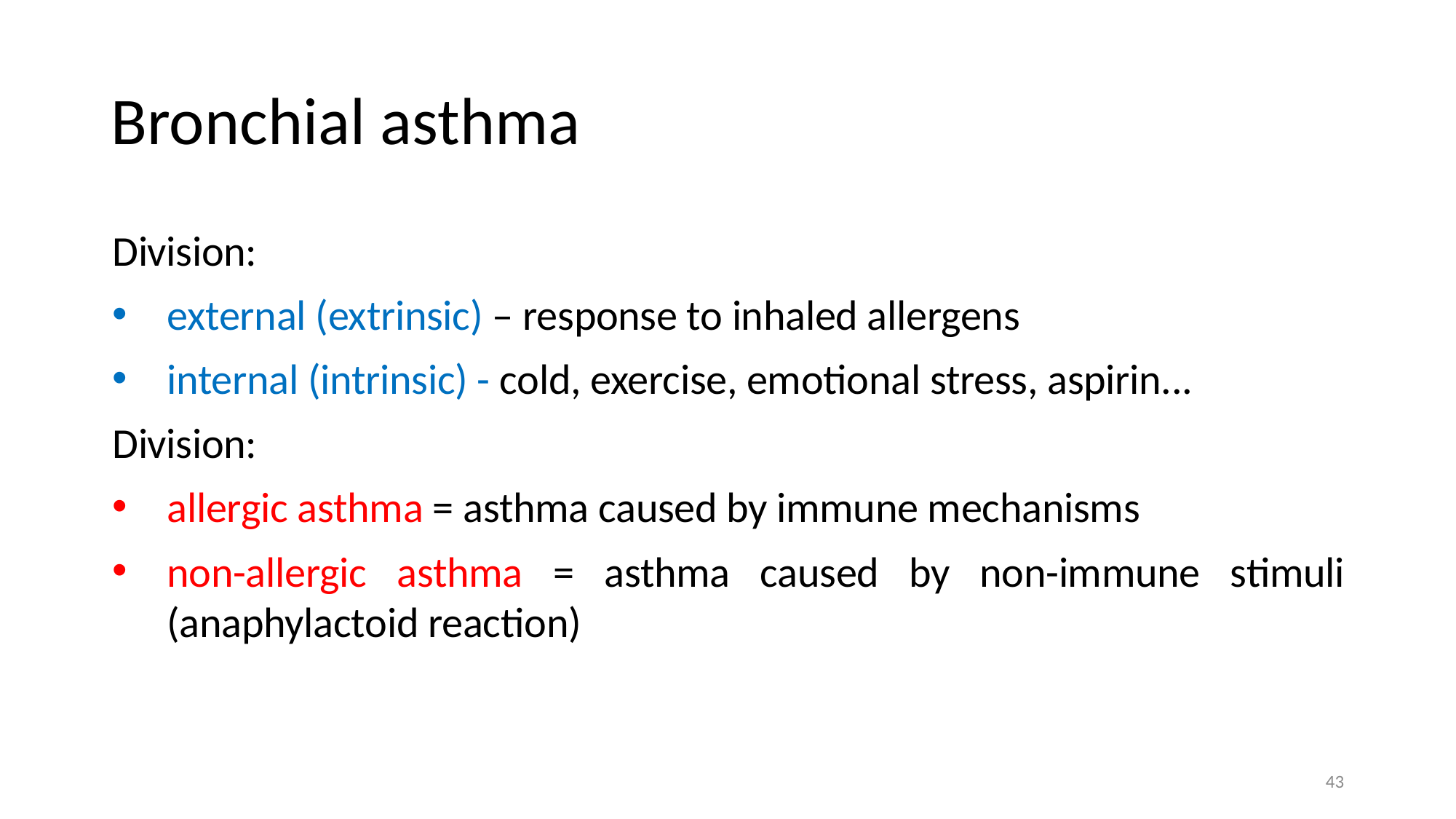

# Bronchial asthma
Division:
external (extrinsic) – response to inhaled allergens
internal (intrinsic) - cold, exercise, emotional stress, aspirin...
Division:
allergic asthma = asthma caused by immune mechanisms
non-allergic asthma = asthma caused by non-immune stimuli (anaphylactoid reaction)

43